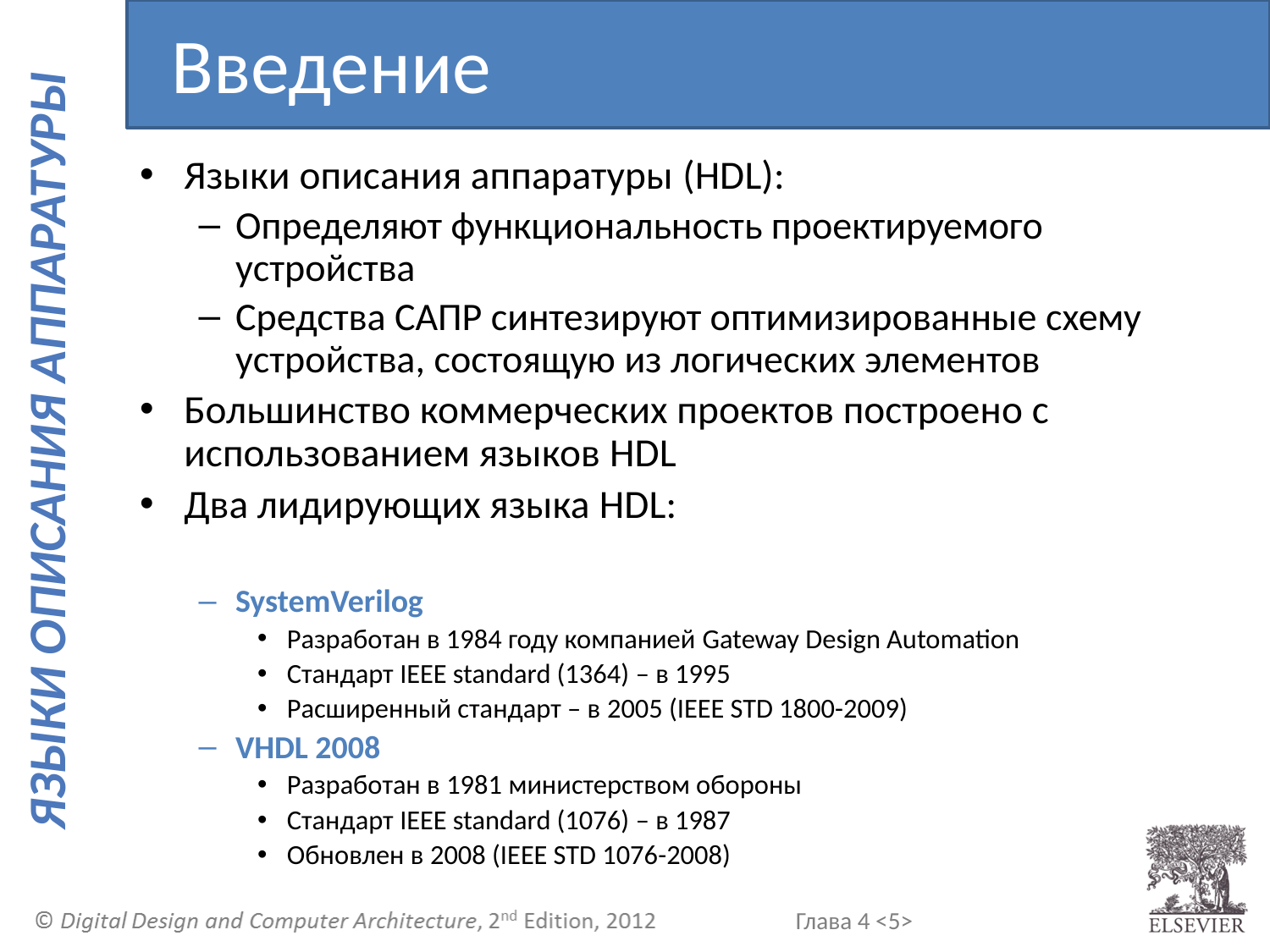

Введение
Языки описания аппаратуры (HDL):
Определяют функциональность проектируемого устройства
Средства САПР синтезируют оптимизированные схему устройства, состоящую из логических элементов
Большинство коммерческих проектов построено с использованием языков HDL
Два лидирующих языка HDL:

SystemVerilog
Разработан в 1984 году компанией Gateway Design Automation
Стандарт IEEE standard (1364) – в 1995
Расширенный стандарт – в 2005 (IEEE STD 1800-2009)
VHDL 2008
Разработан в 1981 министерством обороны
Стандарт IEEE standard (1076) – в 1987
Обновлен в 2008 (IEEE STD 1076-2008)